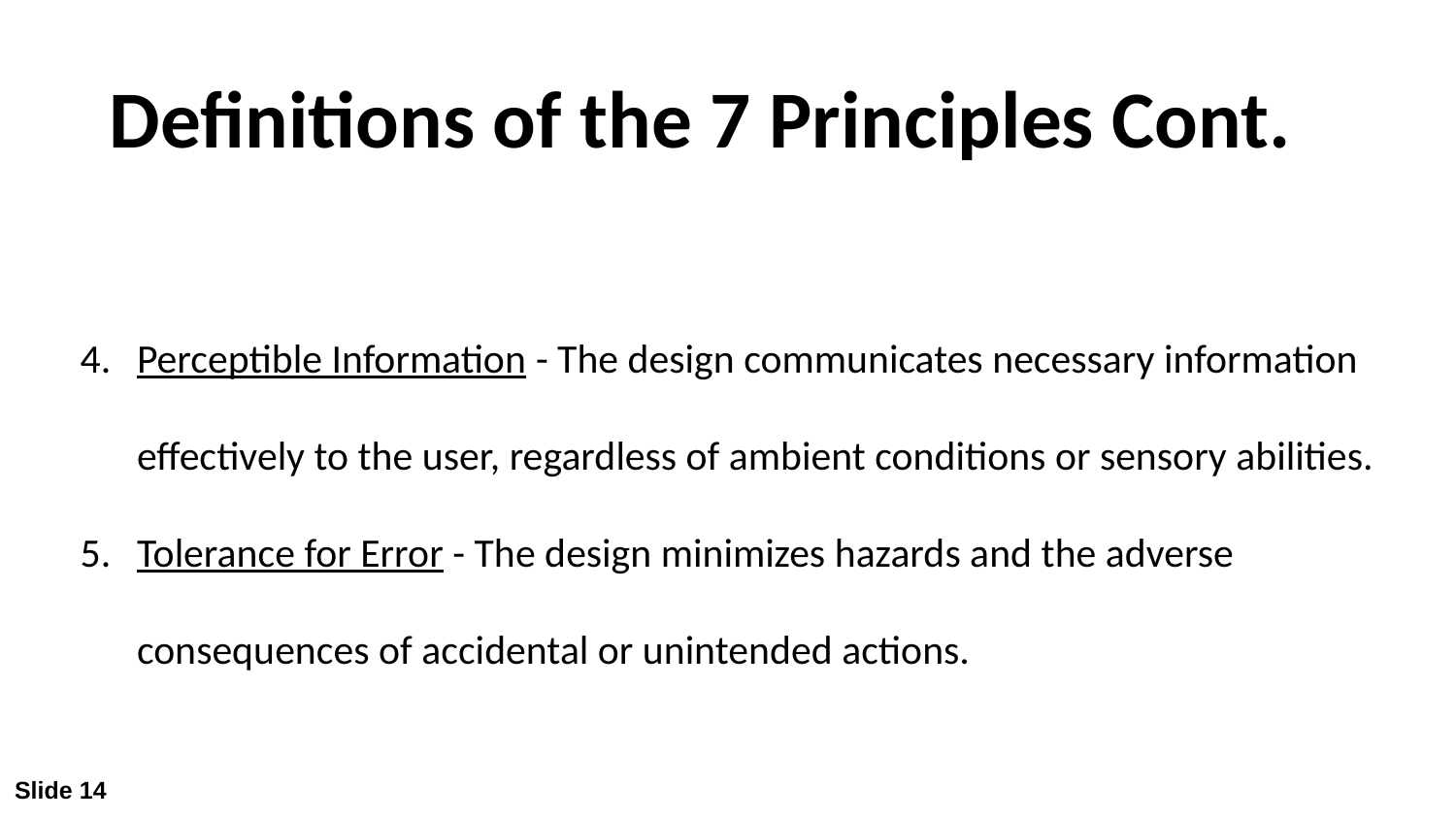

# Definitions of the 7 Principles Cont.
Perceptible Information - The design communicates necessary information effectively to the user, regardless of ambient conditions or sensory abilities.
Tolerance for Error - The design minimizes hazards and the adverse consequences of accidental or unintended actions.
Slide 14